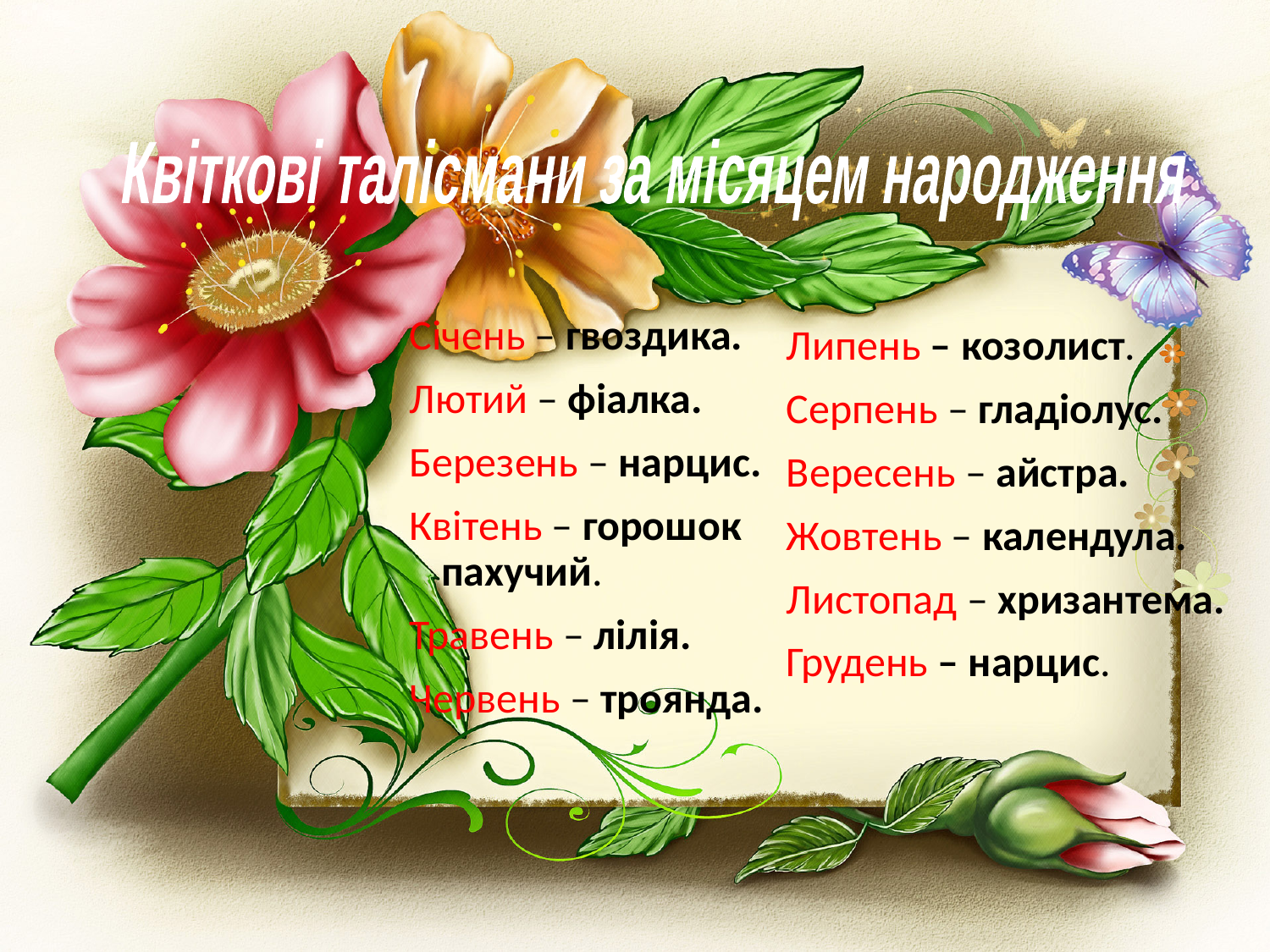

Квіткові талісмани за місяцем народження
Січень – гвоздика.
Лютий – фіалка.
Березень – нарцис.
Квітень – горошок пахучий.
Травень – лілія.
Червень – троянда.

Липень – козолист.
Серпень – гладіолус.
Вересень – айстра.
Жовтень – календула.
Листопад – хризантема.
Грудень – нарцис.